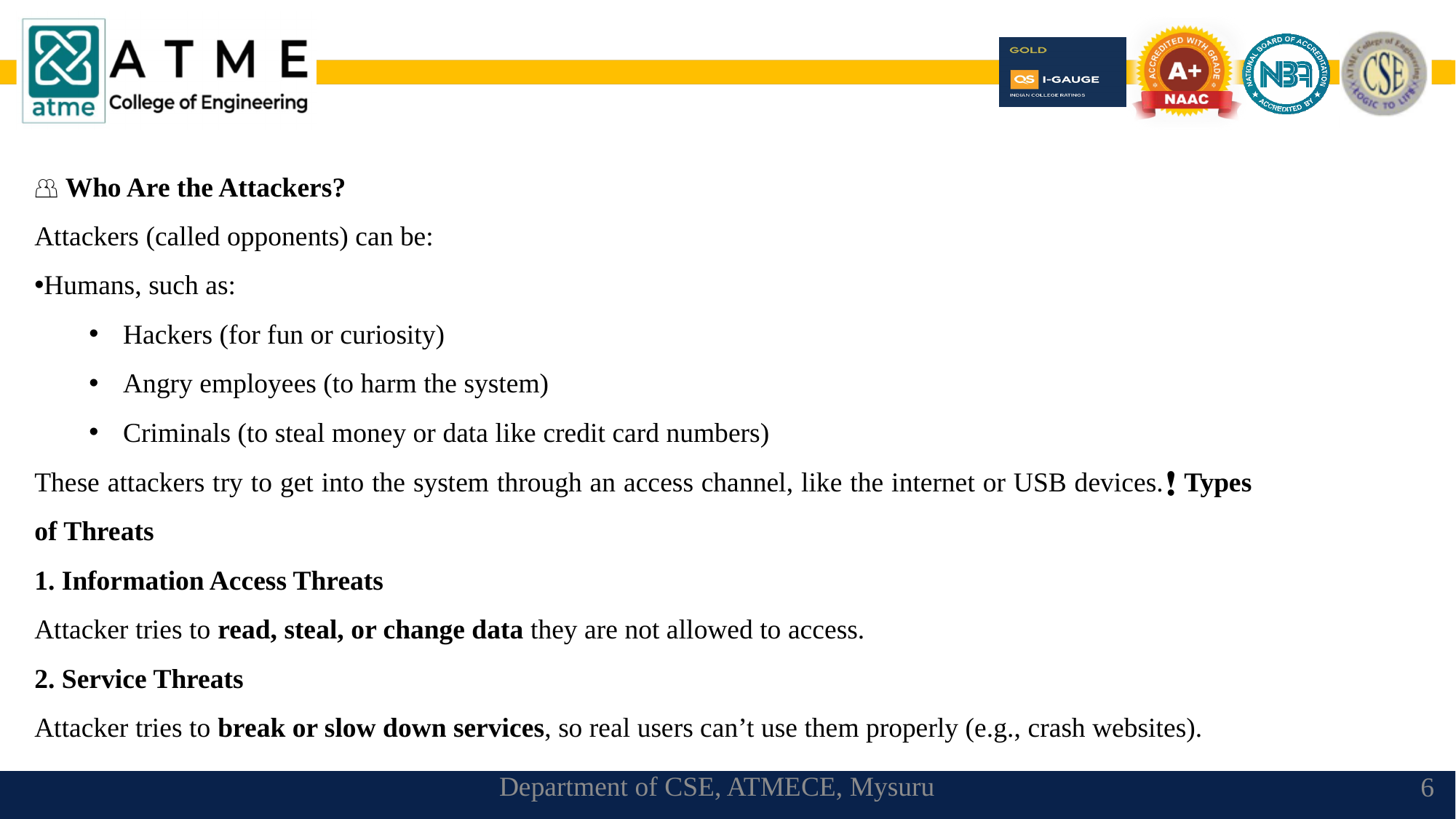

👥 Who Are the Attackers?
Attackers (called opponents) can be:
Humans, such as:
Hackers (for fun or curiosity)
Angry employees (to harm the system)
Criminals (to steal money or data like credit card numbers)
These attackers try to get into the system through an access channel, like the internet or USB devices.❗ Types of Threats
1. Information Access Threats
Attacker tries to read, steal, or change data they are not allowed to access.
2. Service Threats
Attacker tries to break or slow down services, so real users can’t use them properly (e.g., crash websites).

Department of CSE, ATMECE, Mysuru
6